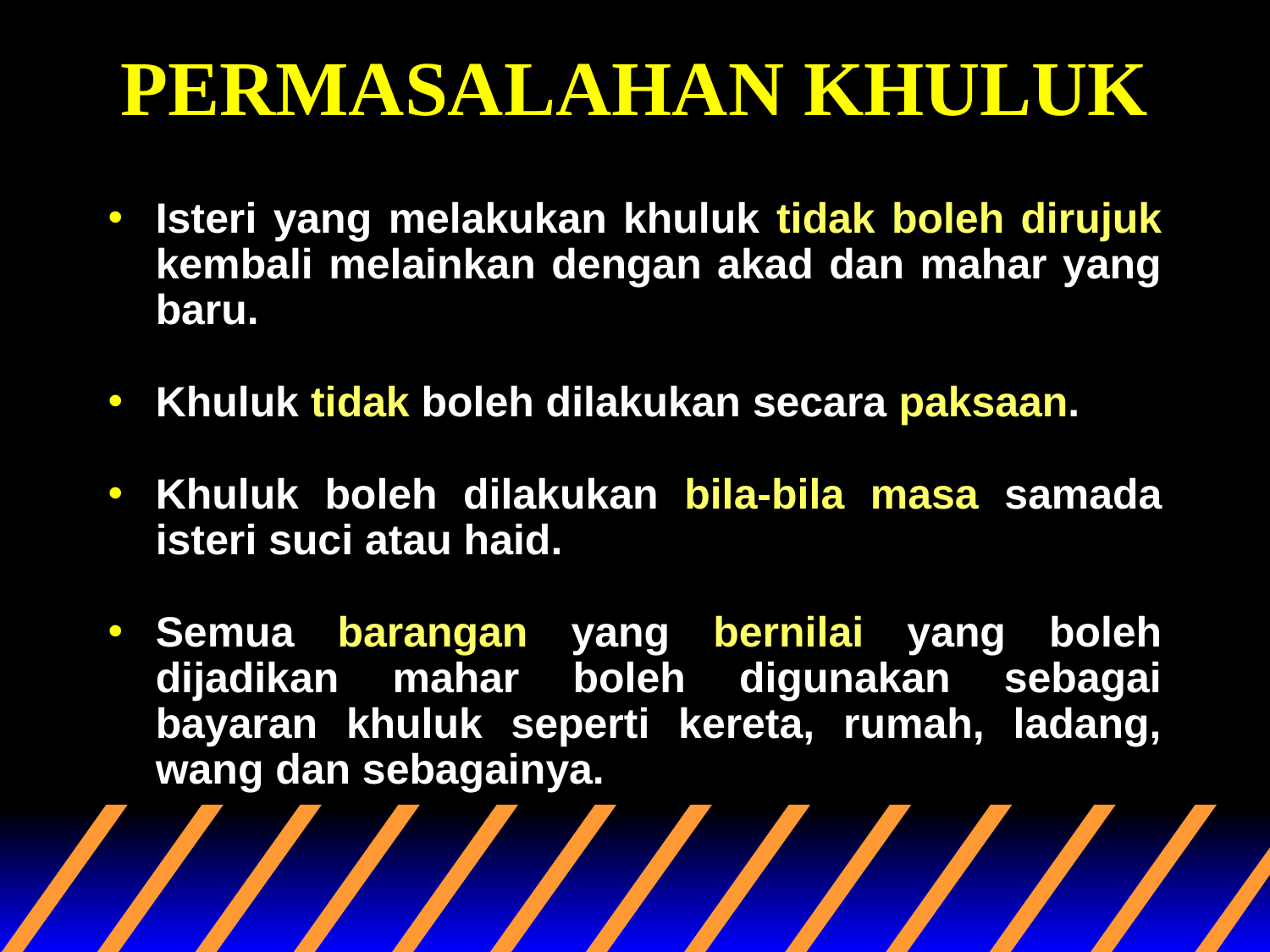

# PERMASALAHAN KHULUK
Isteri yang melakukan khuluk tidak boleh dirujuk kembali melainkan dengan akad dan mahar yang baru.

Khuluk tidak boleh dilakukan secara paksaan.

Khuluk boleh dilakukan bila-bila masa samada isteri suci atau haid.

Semua barangan yang bernilai yang boleh dijadikan mahar boleh digunakan sebagai bayaran khuluk seperti kereta, rumah, ladang, wang dan sebagainya.